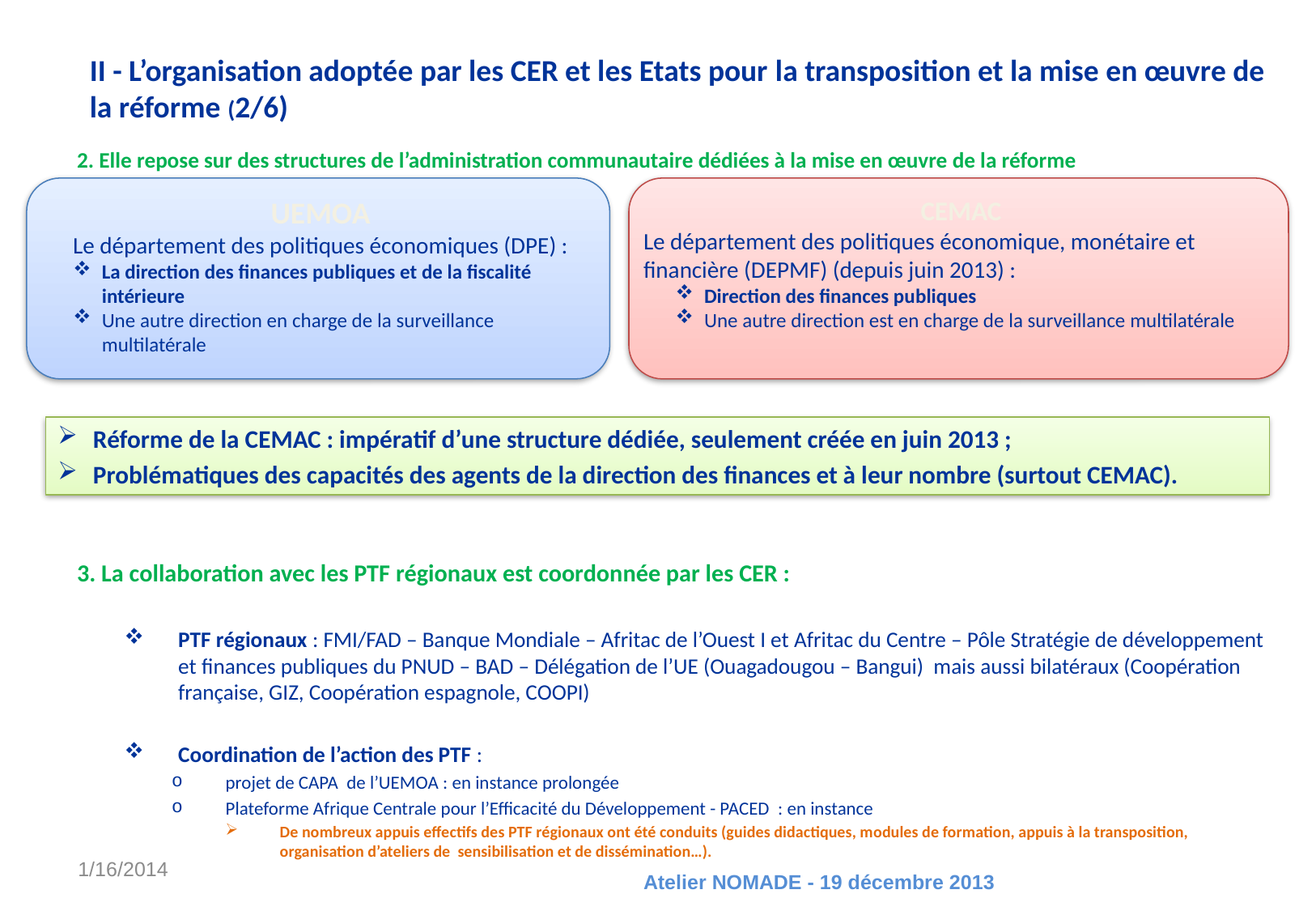

# II - L’organisation adoptée par les CER et les Etats pour la transposition et la mise en œuvre de la réforme (2/6)
2. Elle repose sur des structures de l’administration communautaire dédiées à la mise en œuvre de la réforme

3. La collaboration avec les PTF régionaux est coordonnée par les CER :

PTF régionaux : FMI/FAD – Banque Mondiale – Afritac de l’Ouest I et Afritac du Centre – Pôle Stratégie de développement et finances publiques du PNUD – BAD – Délégation de l’UE (Ouagadougou – Bangui)  mais aussi bilatéraux (Coopération française, GIZ, Coopération espagnole, COOPI)

Coordination de l’action des PTF :
projet de CAPA  de l’UEMOA : en instance prolongée
Plateforme Afrique Centrale pour l’Efficacité du Développement - PACED  : en instance
De nombreux appuis effectifs des PTF régionaux ont été conduits (guides didactiques, modules de formation, appuis à la transposition, organisation d’ateliers de  sensibilisation et de dissémination…).

UEMOA
Le département des politiques économiques (DPE) :
La direction des finances publiques et de la fiscalité intérieure
Une autre direction en charge de la surveillance multilatérale

CEMAC
Le département des politiques économique, monétaire et financière (DEPMF) (depuis juin 2013) :
Direction des finances publiques
Une autre direction est en charge de la surveillance multilatérale
Réforme de la CEMAC : impératif d’une structure dédiée, seulement créée en juin 2013 ;
Problématiques des capacités des agents de la direction des finances et à leur nombre (surtout CEMAC).
1/16/2014
16
Atelier NOMADE - 19 décembre 2013